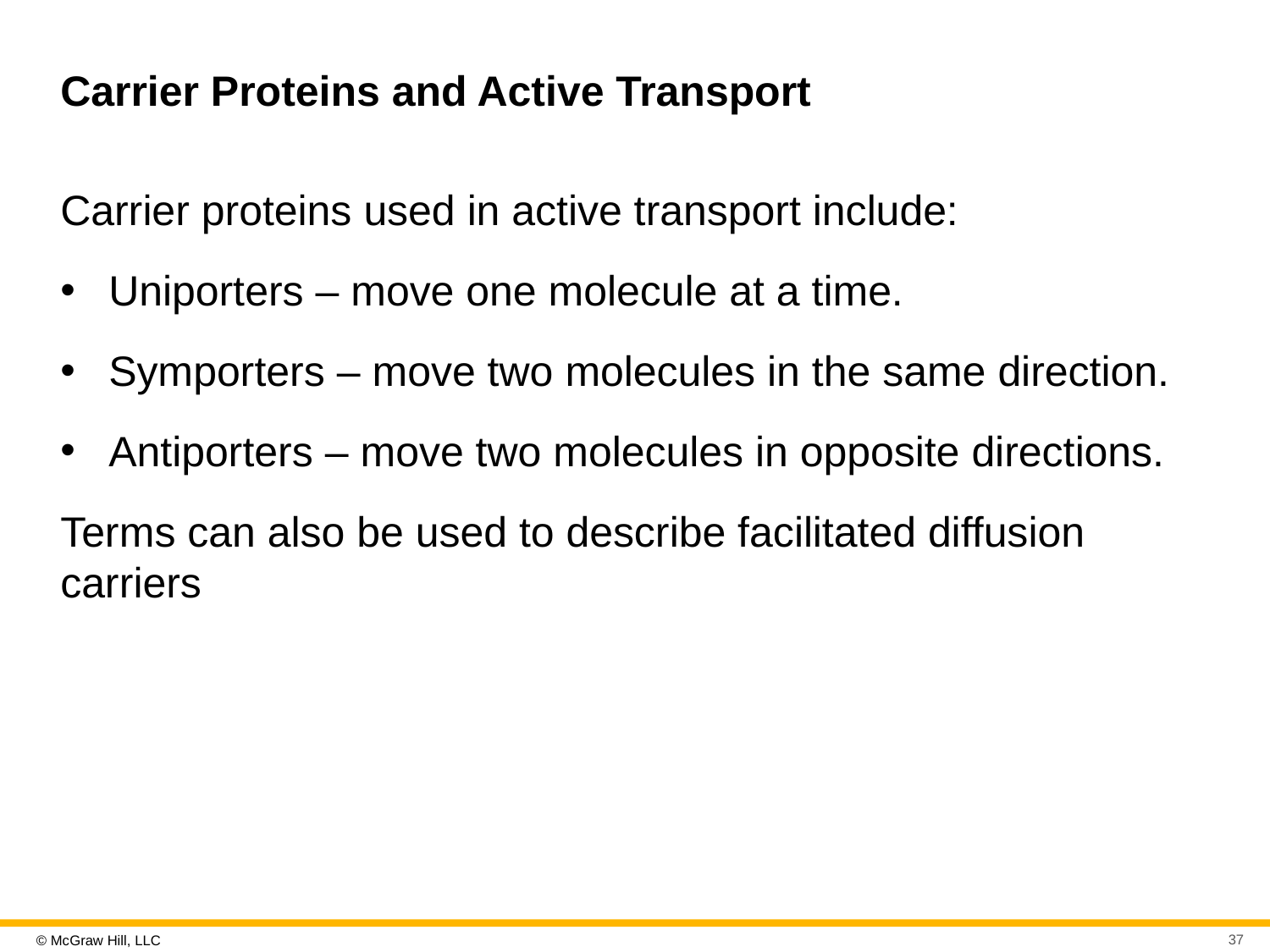

# Carrier Proteins and Active Transport
Carrier proteins used in active transport include:
Uniporters – move one molecule at a time.
Symporters – move two molecules in the same direction.
Antiporters – move two molecules in opposite directions.
Terms can also be used to describe facilitated diffusion carriers
37